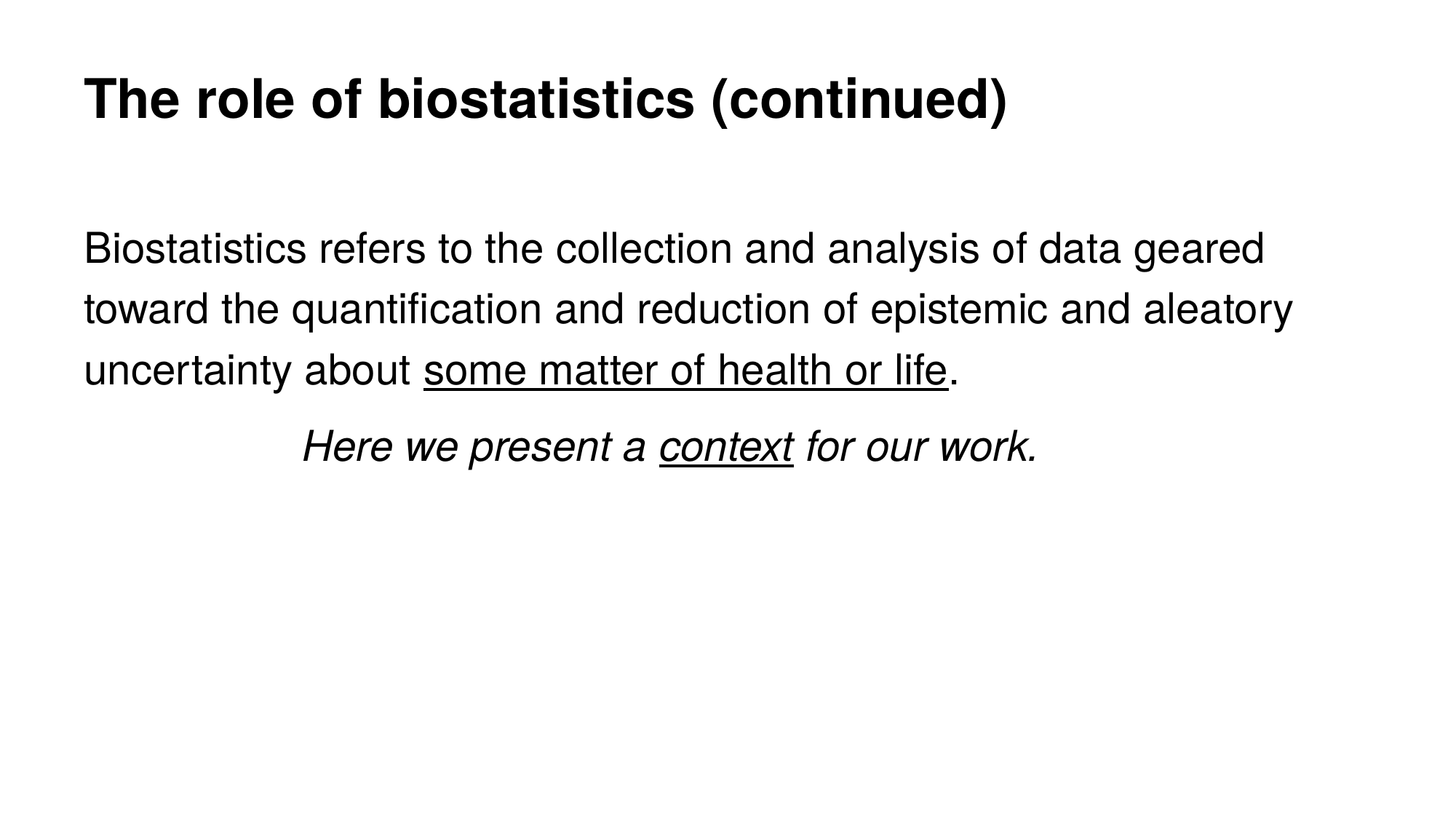

# The role of biostatistics (continued)
Biostatistics refers to the collection and analysis of data geared toward the quantification and reduction of epistemic and aleatory uncertainty about some matter of health or life.
		Here we present a context for our work.